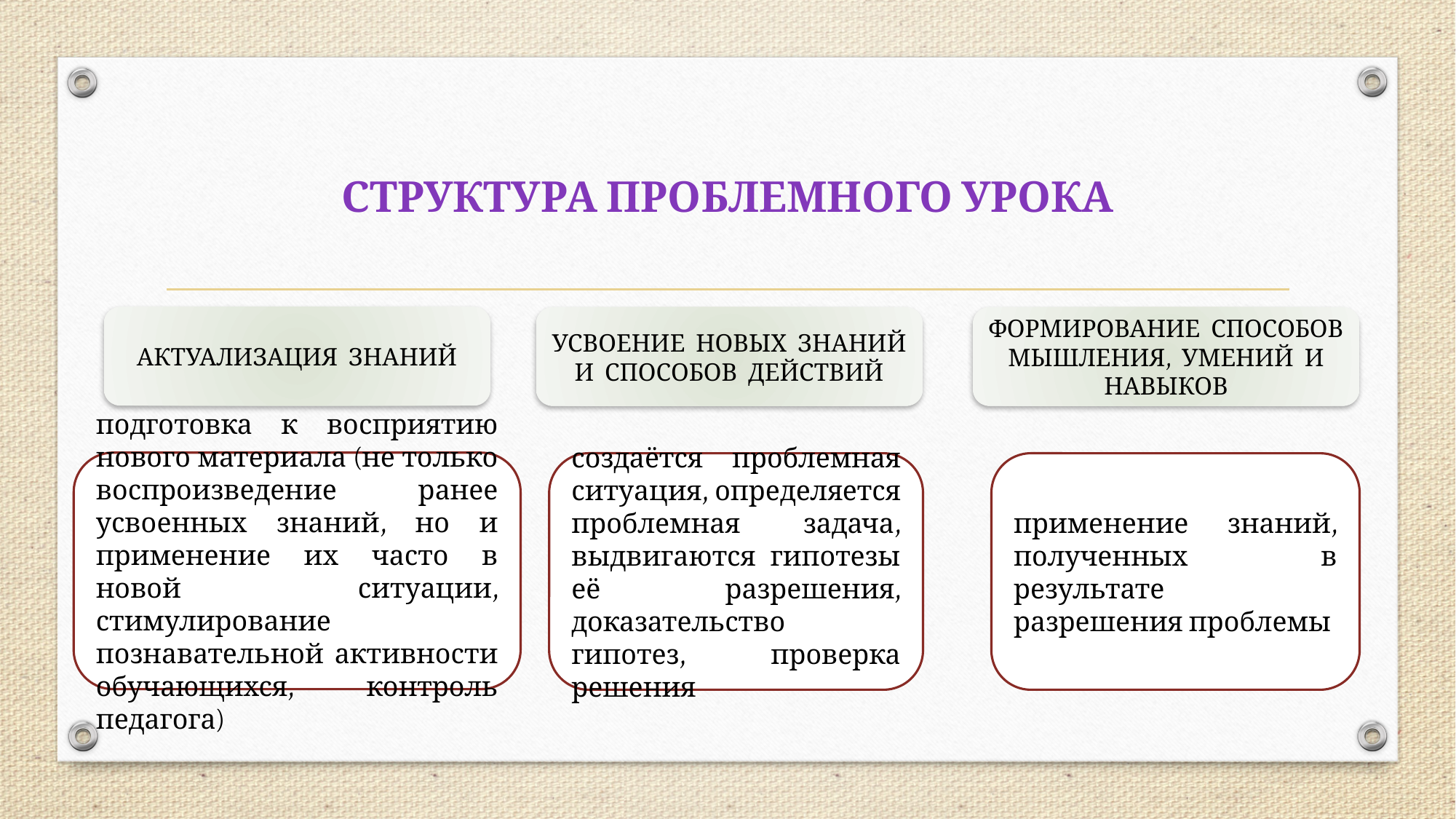

# СТРУКТУРА ПРОБЛЕМНОГО УРОКА
АКТУАЛИЗАЦИЯ  ЗНАНИЙ
УСВОЕНИЕ  НОВЫХ  ЗНАНИЙ И  СПОСОБОВ  ДЕЙСТВИЙ
ФОРМИРОВАНИЕ  СПОСОБОВ МЫШЛЕНИЯ,  УМЕНИЙ  И НАВЫКОВ
подготовка к восприятию нового материала (не только воспроизведение ранее усвоенных знаний, но и применение их часто в новой ситуации, стимулирование познавательной активности обучающихся, контроль педагога)
создаётся проблемная ситуация, определяется проблемная задача, выдвигаются гипотезы её разрешения, доказательство гипотез, проверка решения
применение знаний, полученных в результате разрешения проблемы